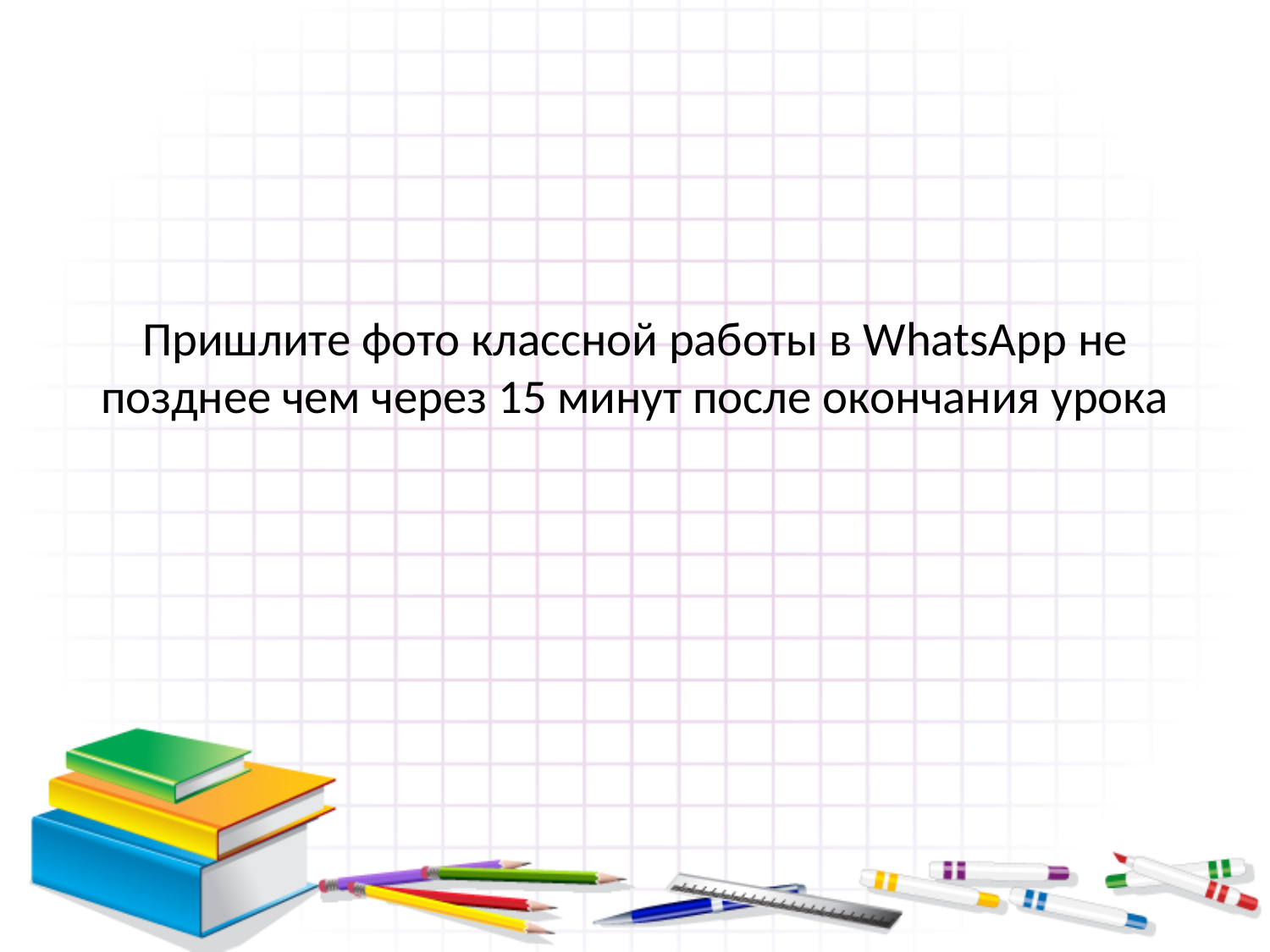

# Пришлите фото классной работы в WhatsApp не позднее чем через 15 минут после окончания урока